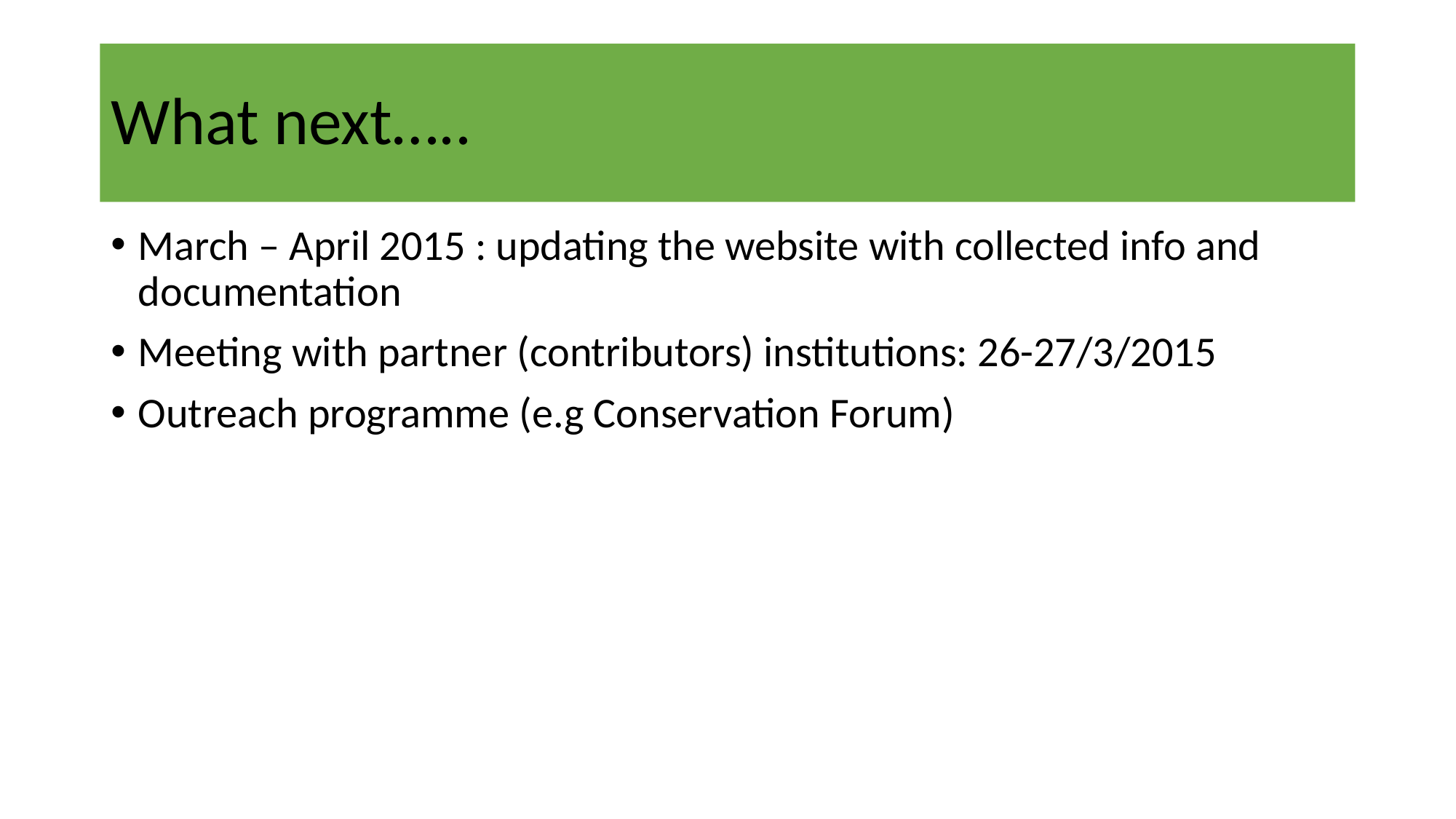

# What next…..
March – April 2015 : updating the website with collected info and documentation
Meeting with partner (contributors) institutions: 26-27/3/2015
Outreach programme (e.g Conservation Forum)